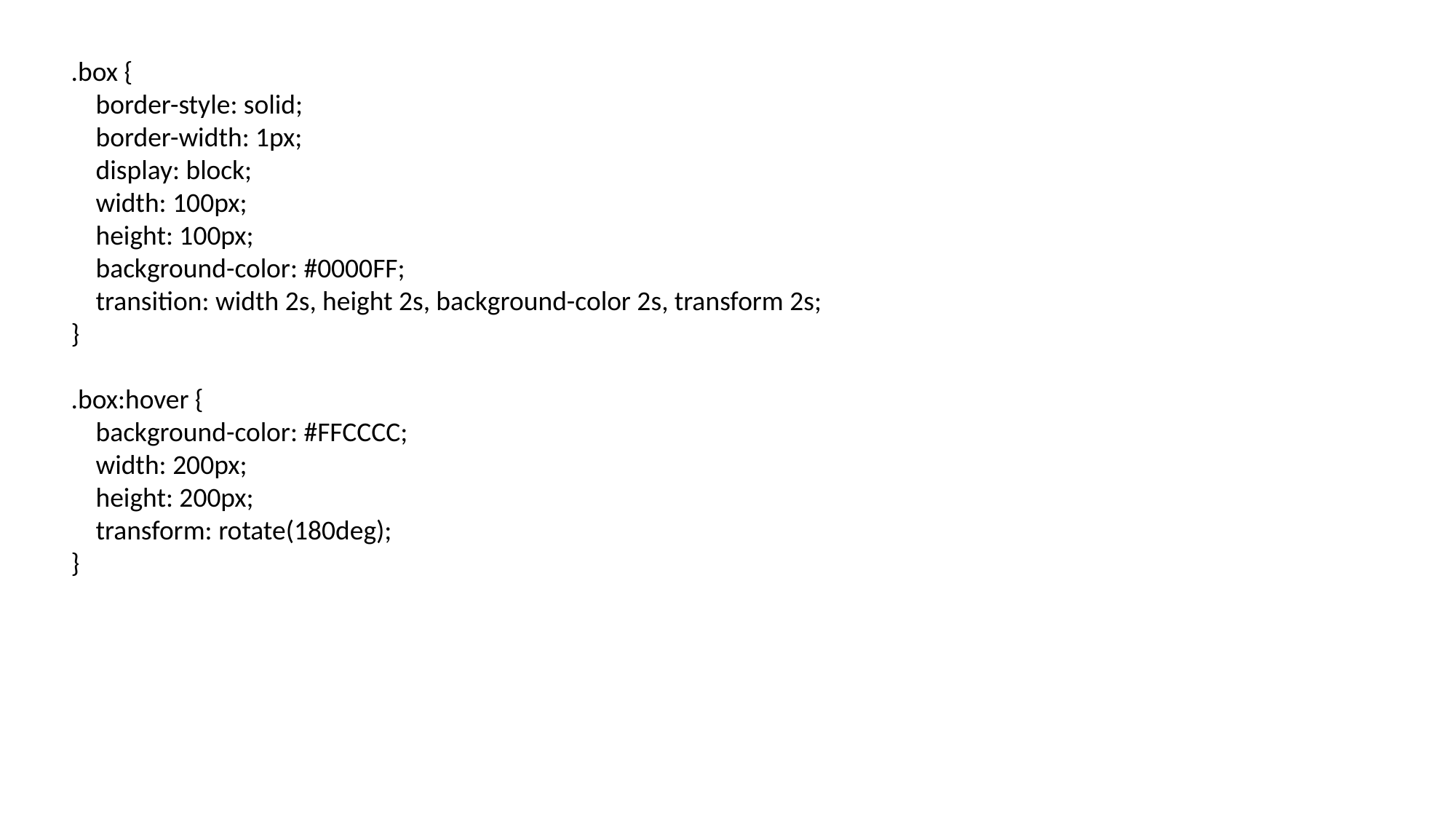

.box {
    border-style: solid;
    border-width: 1px;
    display: block;
    width: 100px;
    height: 100px;
    background-color: #0000FF;
    transition: width 2s, height 2s, background-color 2s, transform 2s;
}

.box:hover {
    background-color: #FFCCCC;
    width: 200px;
    height: 200px;
    transform: rotate(180deg);
}